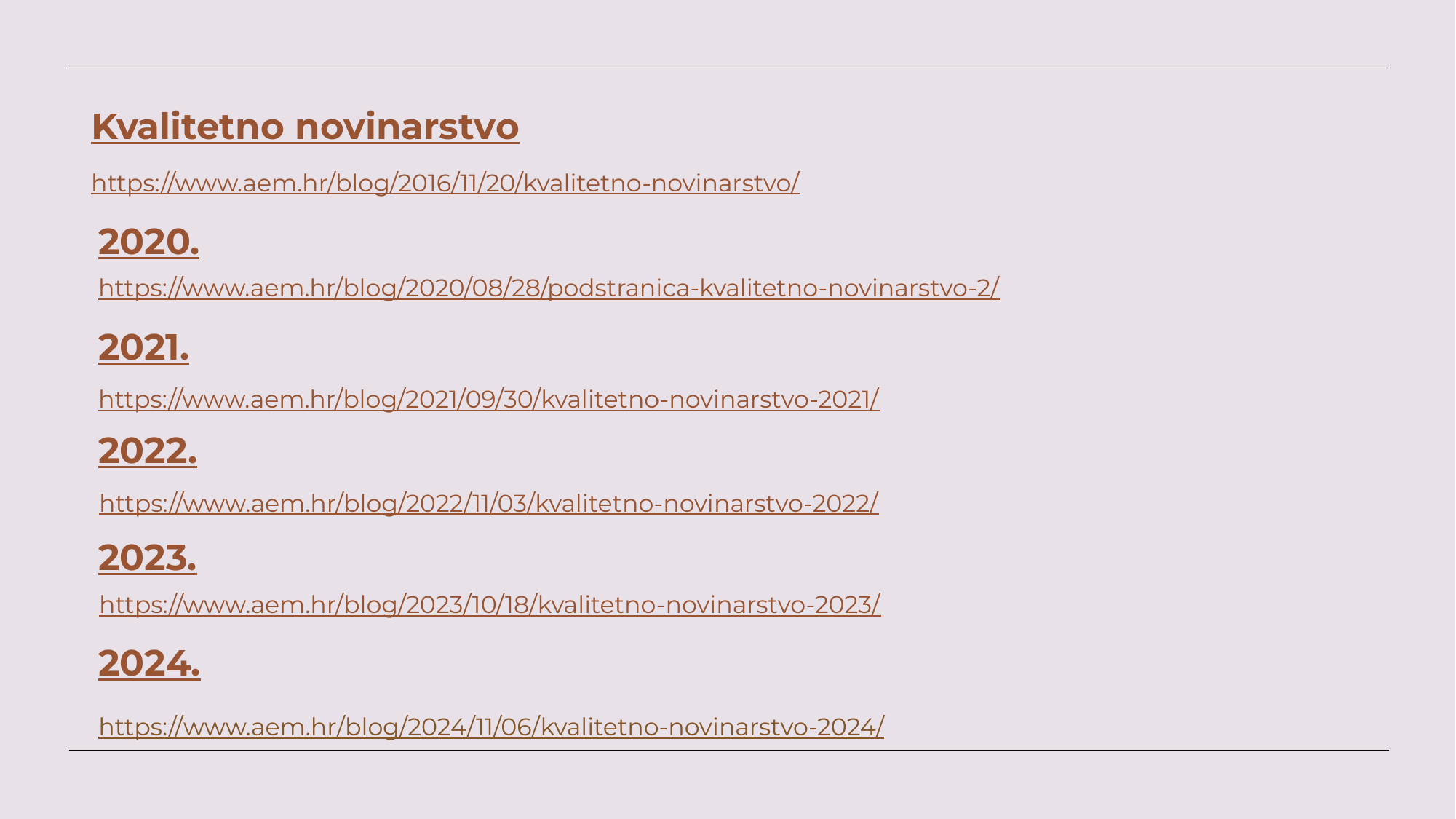

Kvalitetno novinarstvo
https://www.aem.hr/blog/2016/11/20/kvalitetno-novinarstvo/

2020.
https://www.aem.hr/blog/2020/08/28/podstranica-kvalitetno-novinarstvo-2/

2021.
https://www.aem.hr/blog/2021/09/30/kvalitetno-novinarstvo-2021/

2022.
https://www.aem.hr/blog/2022/11/03/kvalitetno-novinarstvo-2022/

2023.
https://www.aem.hr/blog/2023/10/18/kvalitetno-novinarstvo-2023/

2024.
https://www.aem.hr/blog/2024/11/06/kvalitetno-novinarstvo-2024/